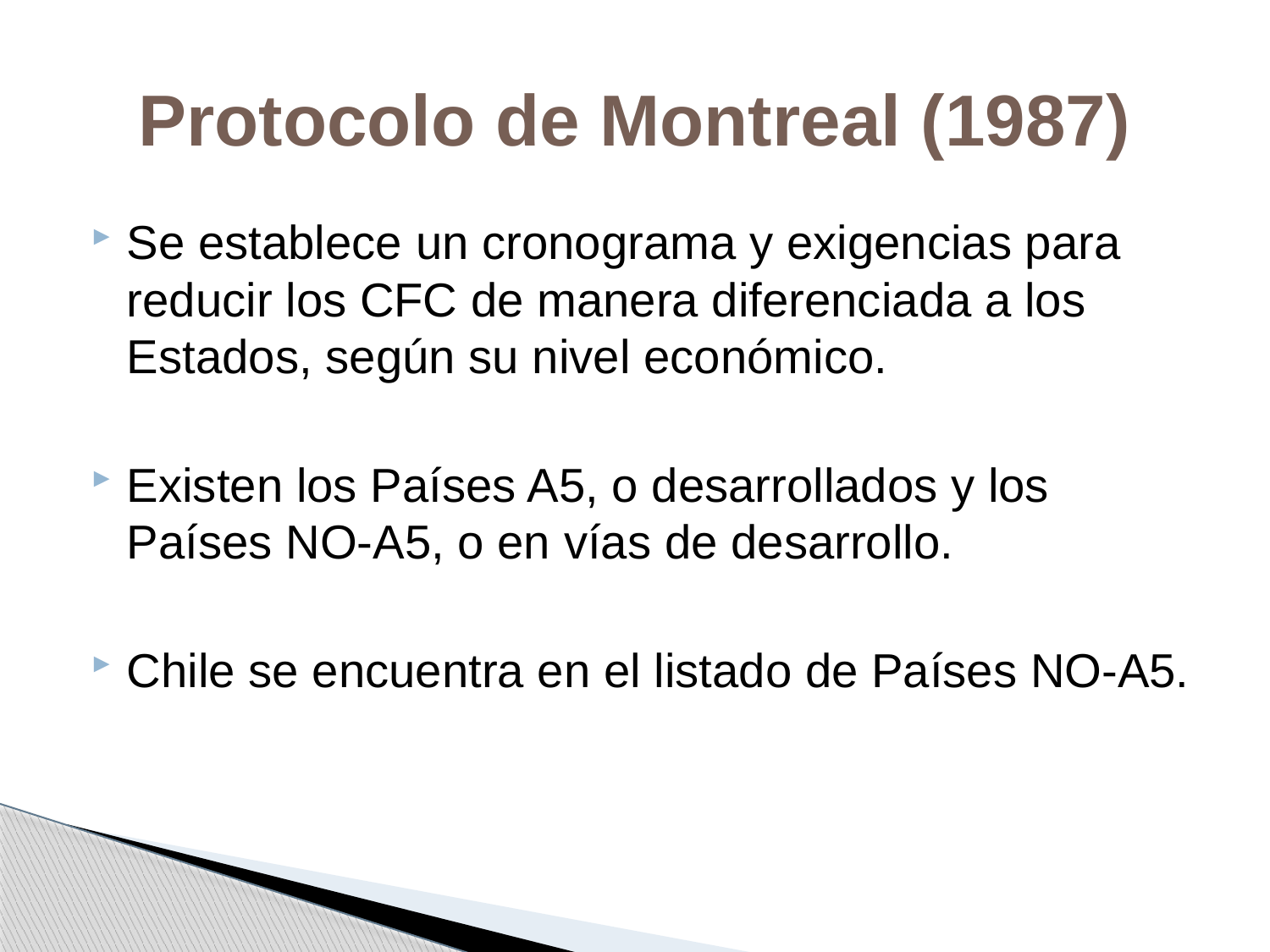

# Protocolo de Montreal (1987)
Se establece un cronograma y exigencias para reducir los CFC de manera diferenciada a los Estados, según su nivel económico.

Existen los Países A5, o desarrollados y los Países NO-A5, o en vías de desarrollo.

Chile se encuentra en el listado de Países NO-A5.